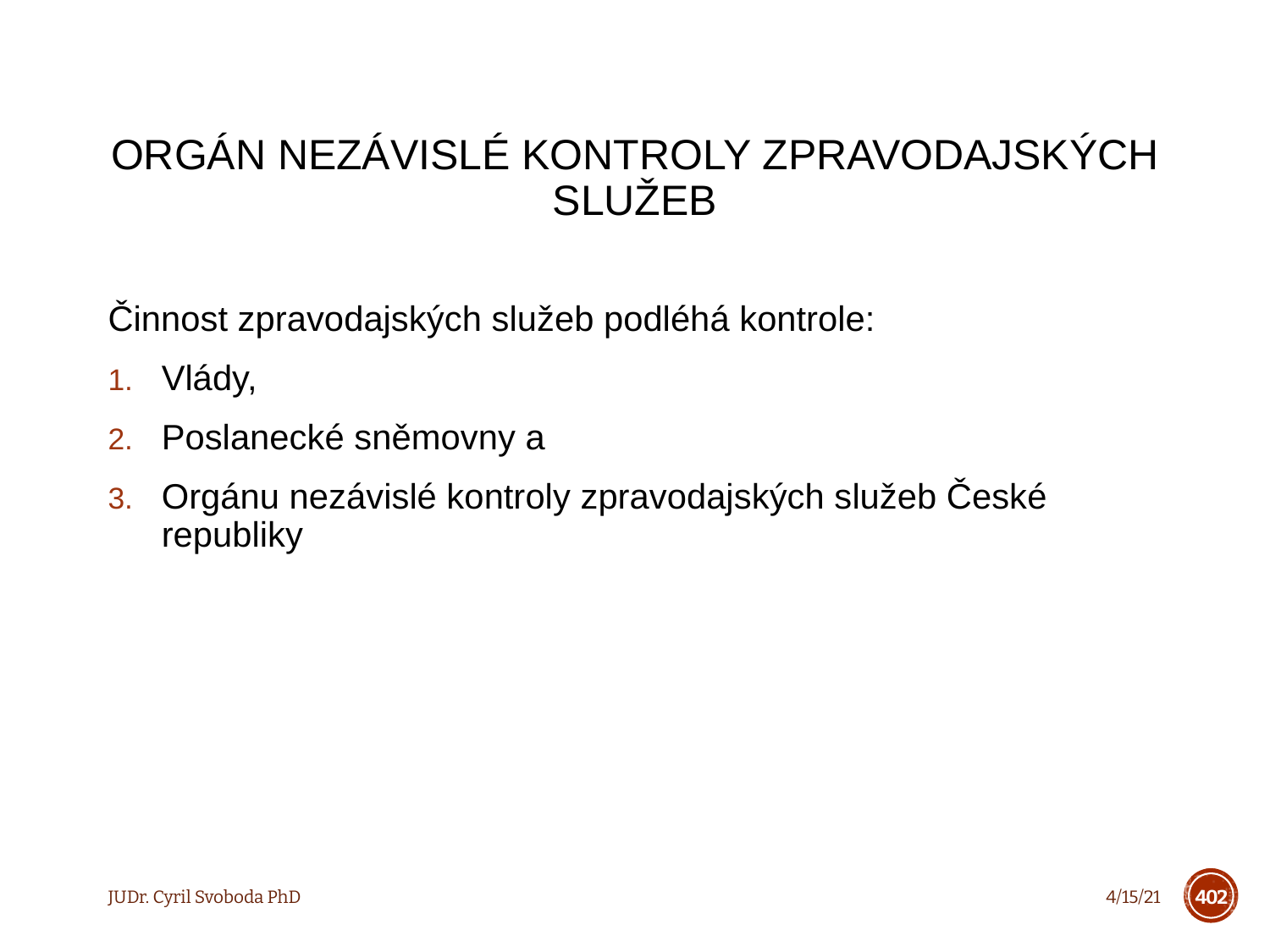

# Orgán nezávislé kontroly zpravodajských služeb
Činnost zpravodajských služeb podléhá kontrole:
Vlády,
Poslanecké sněmovny a
Orgánu nezávislé kontroly zpravodajských služeb České republiky
JUDr. Cyril Svoboda PhD
4/15/21
402